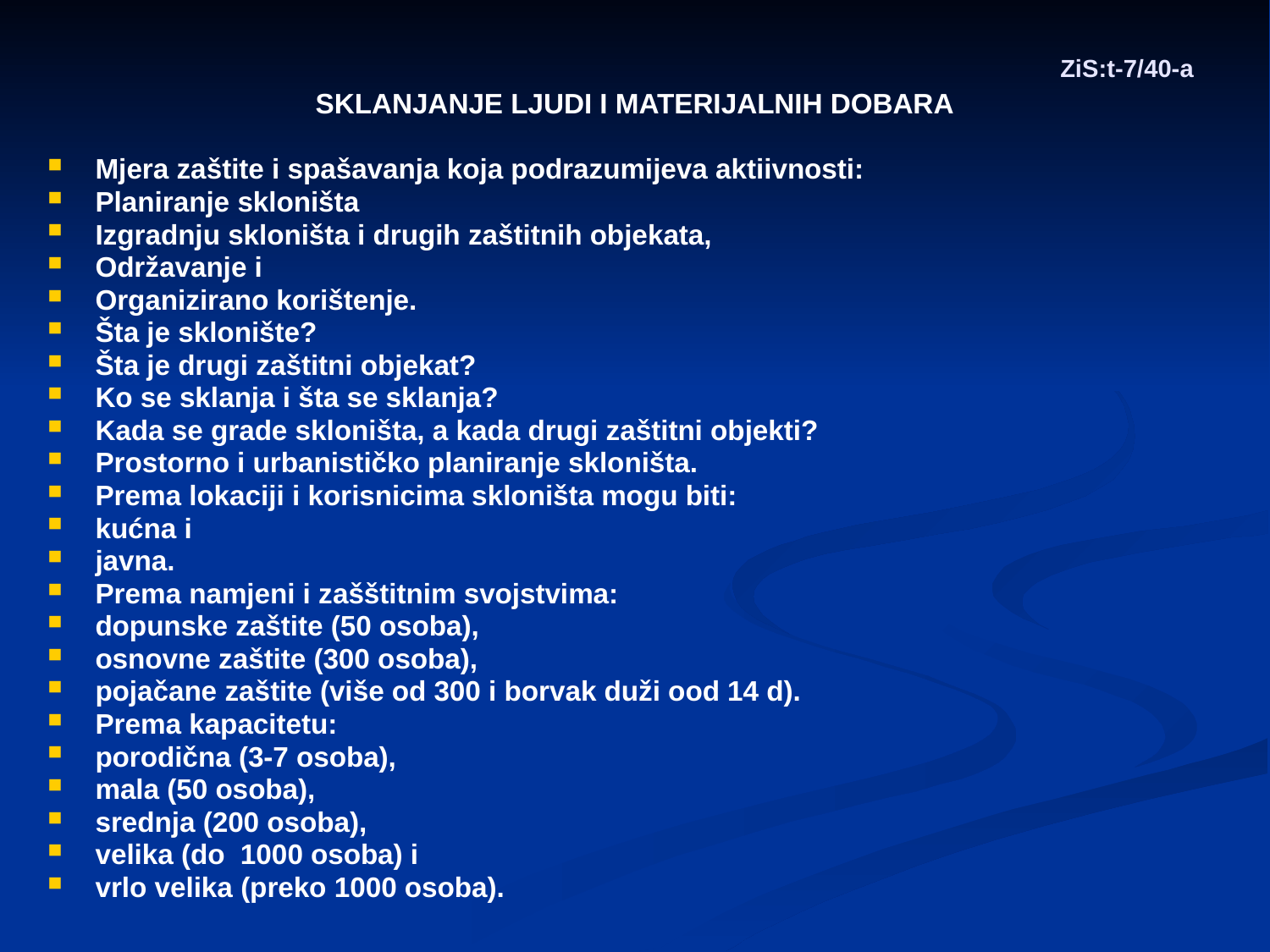

# ZiS:t-7/40-a
SKLANJANJE LJUDI I MATERIJALNIH DOBARA

Mjera zaštite i spašavanja koja podrazumijeva aktiivnosti:
Planiranje skloništa
Izgradnju skloništa i drugih zaštitnih objekata,
Održavanje i
Organizirano korištenje.
Šta je sklonište?
Šta je drugi zaštitni objekat?
Ko se sklanja i šta se sklanja?
Kada se grade skloništa, a kada drugi zaštitni objekti?
Prostorno i urbanističko planiranje skloništa.
Prema lokaciji i korisnicima skloništa mogu biti:
kućna i
javna.
Prema namjeni i zašštitnim svojstvima:
dopunske zaštite (50 osoba),
osnovne zaštite (300 osoba),
pojačane zaštite (više od 300 i borvak duži ood 14 d).
Prema kapacitetu:
porodična (3-7 osoba),
mala (50 osoba),
srednja (200 osoba),
velika (do  1000 osoba) i
vrlo velika (preko 1000 osoba).